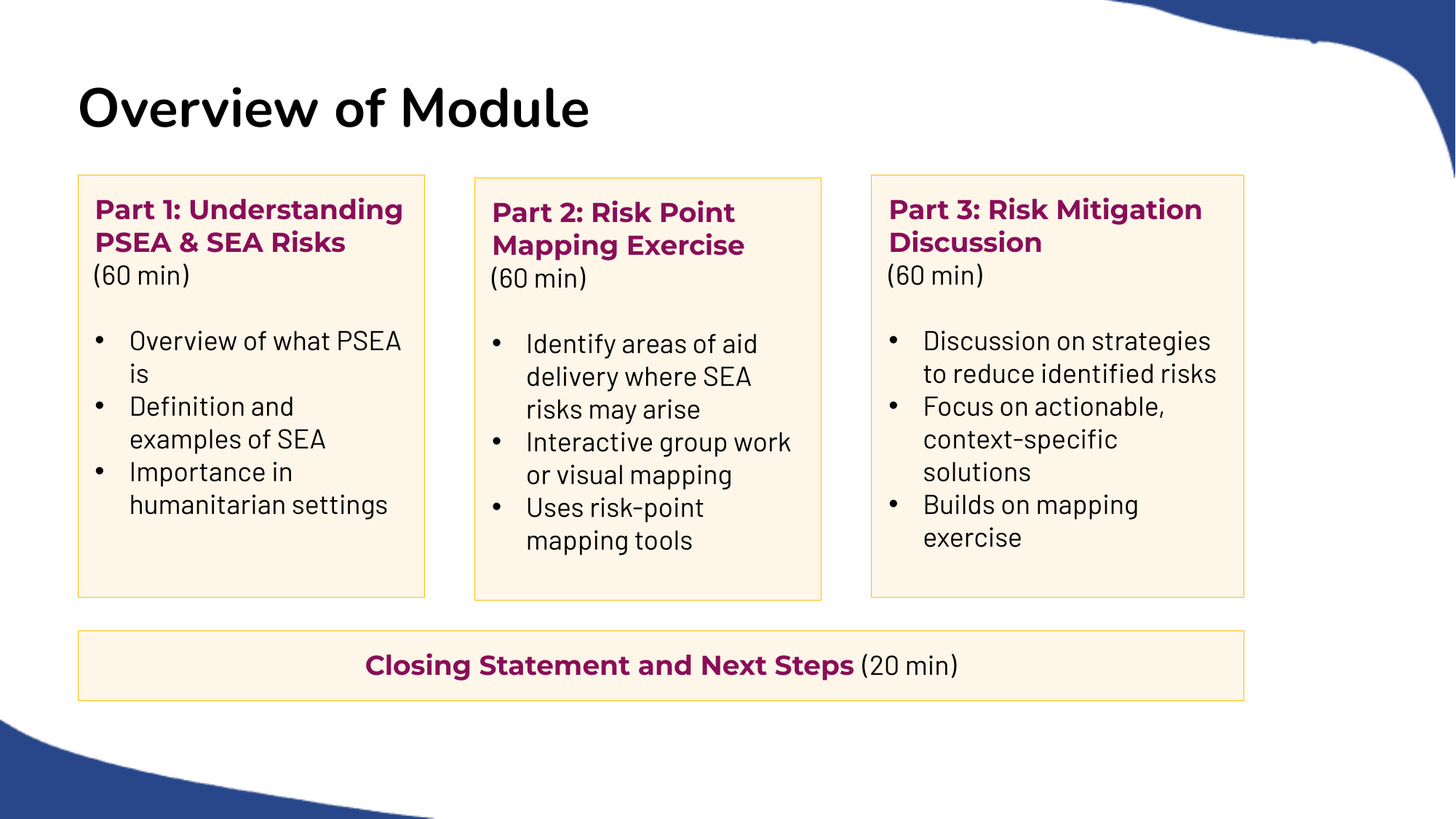

Overview of Module
Part 3: Risk Mitigation Discussion
(60 min)

Discussion on strategies to reduce identified risks
Focus on actionable, context-specific solutions
Builds on mapping exercise

Part 1: Understanding PSEA & SEA Risks
(60 min)

Overview of what PSEA is
Definition and examples of SEA
Importance in humanitarian settings

Part 2: Risk Point Mapping Exercise
(60 min)

Identify areas of aid delivery where SEA risks may arise
Interactive group work or visual mapping
Uses risk-point mapping tools

Closing Statement and Next Steps (20 min)